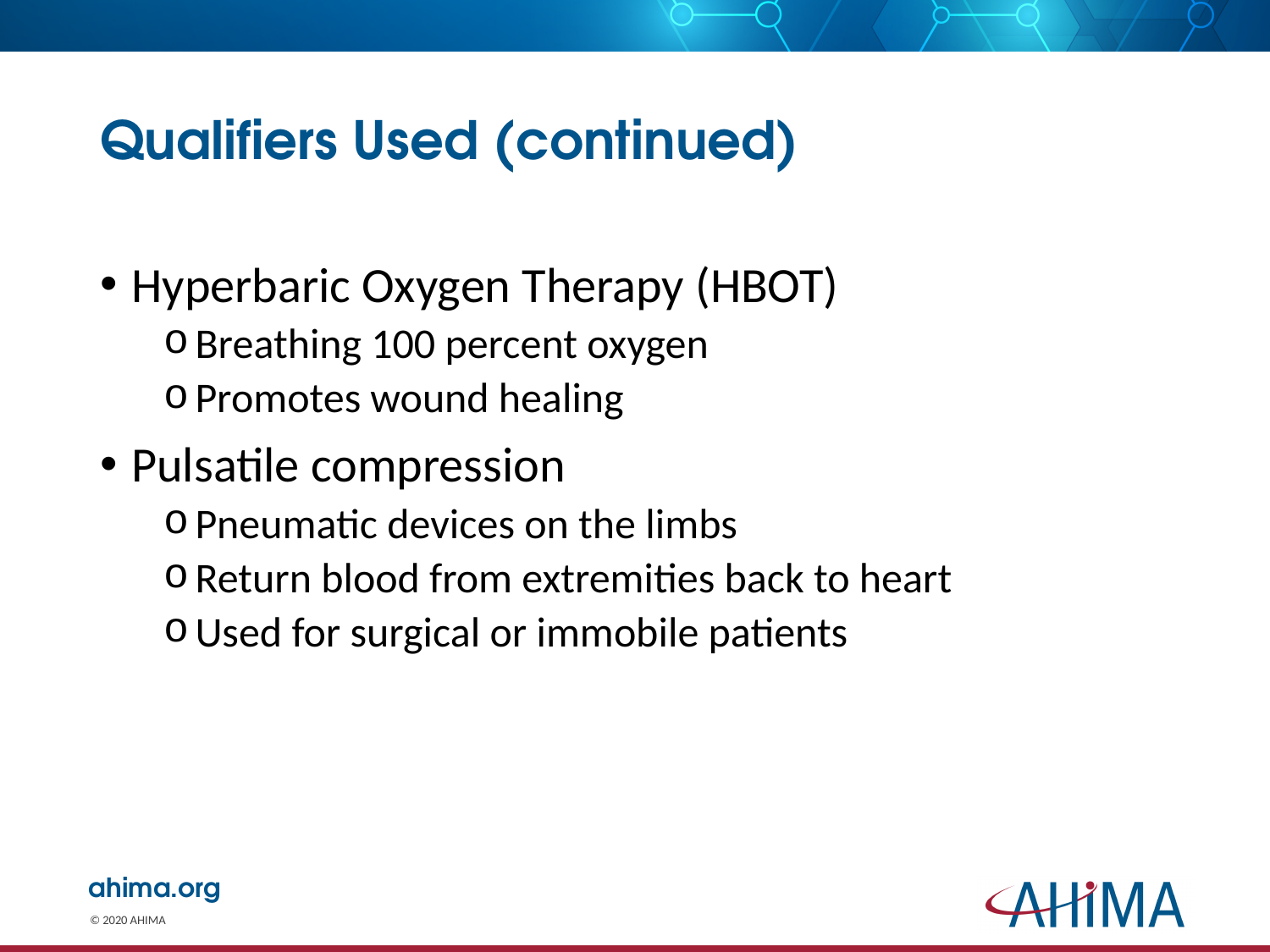

# Qualifiers Used (continued)
Hyperbaric Oxygen Therapy (HBOT)
Breathing 100 percent oxygen
Promotes wound healing
Pulsatile compression
Pneumatic devices on the limbs
Return blood from extremities back to heart
Used for surgical or immobile patients